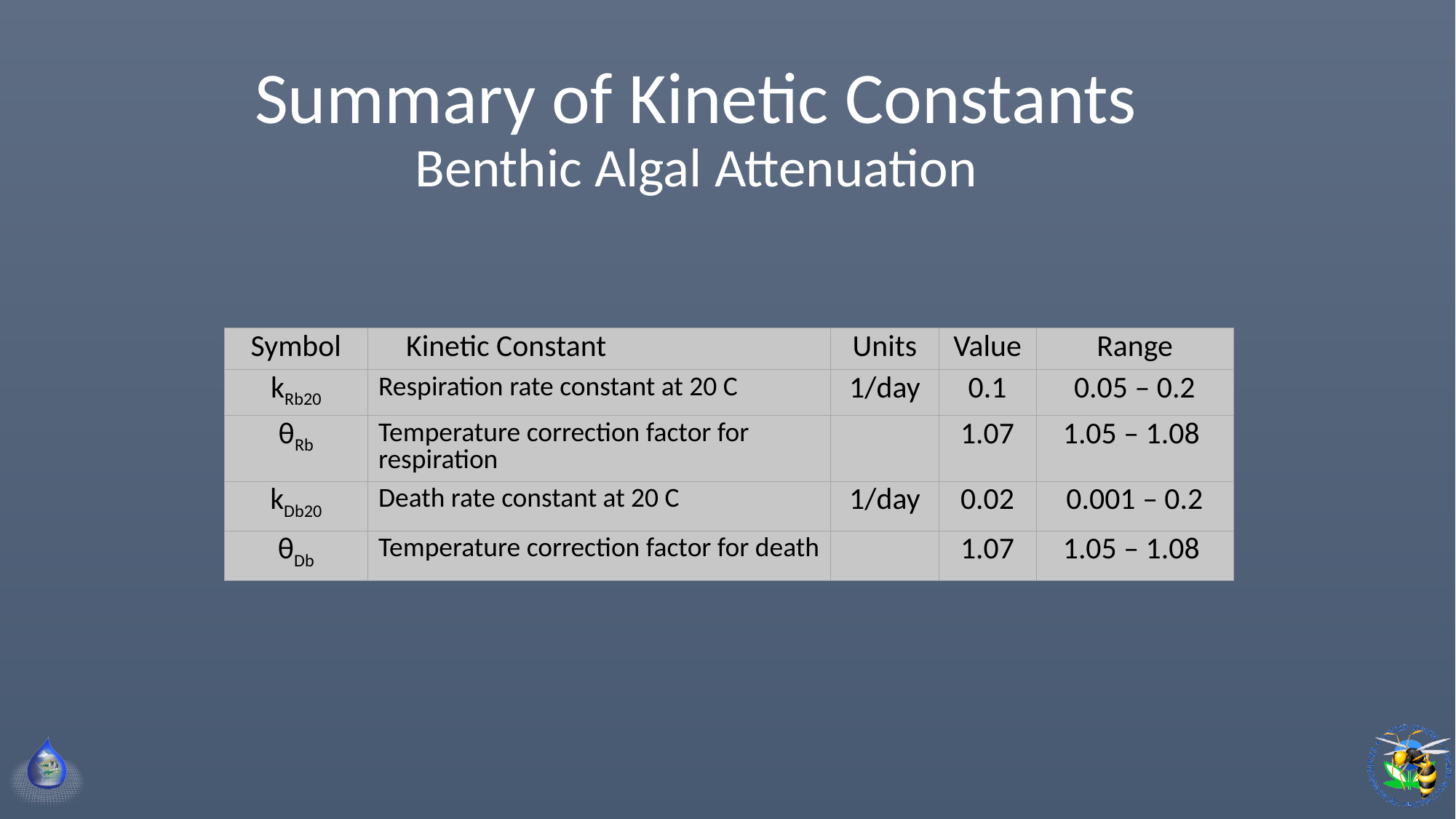

# Summary of Kinetic Constants Benthic Algal Attenuation
| Symbol | Kinetic Constant | Units | Value | Range |
| --- | --- | --- | --- | --- |
| kRb20 | Respiration rate constant at 20 C | 1/day | 0.1 | 0.05 – 0.2 |
| θRb | Temperature correction factor for respiration |  | 1.07 | 1.05 – 1.08 |
| kDb20 | Death rate constant at 20 C | 1/day | 0.02 | 0.001 – 0.2 |
| θDb | Temperature correction factor for death |  | 1.07 | 1.05 – 1.08 |